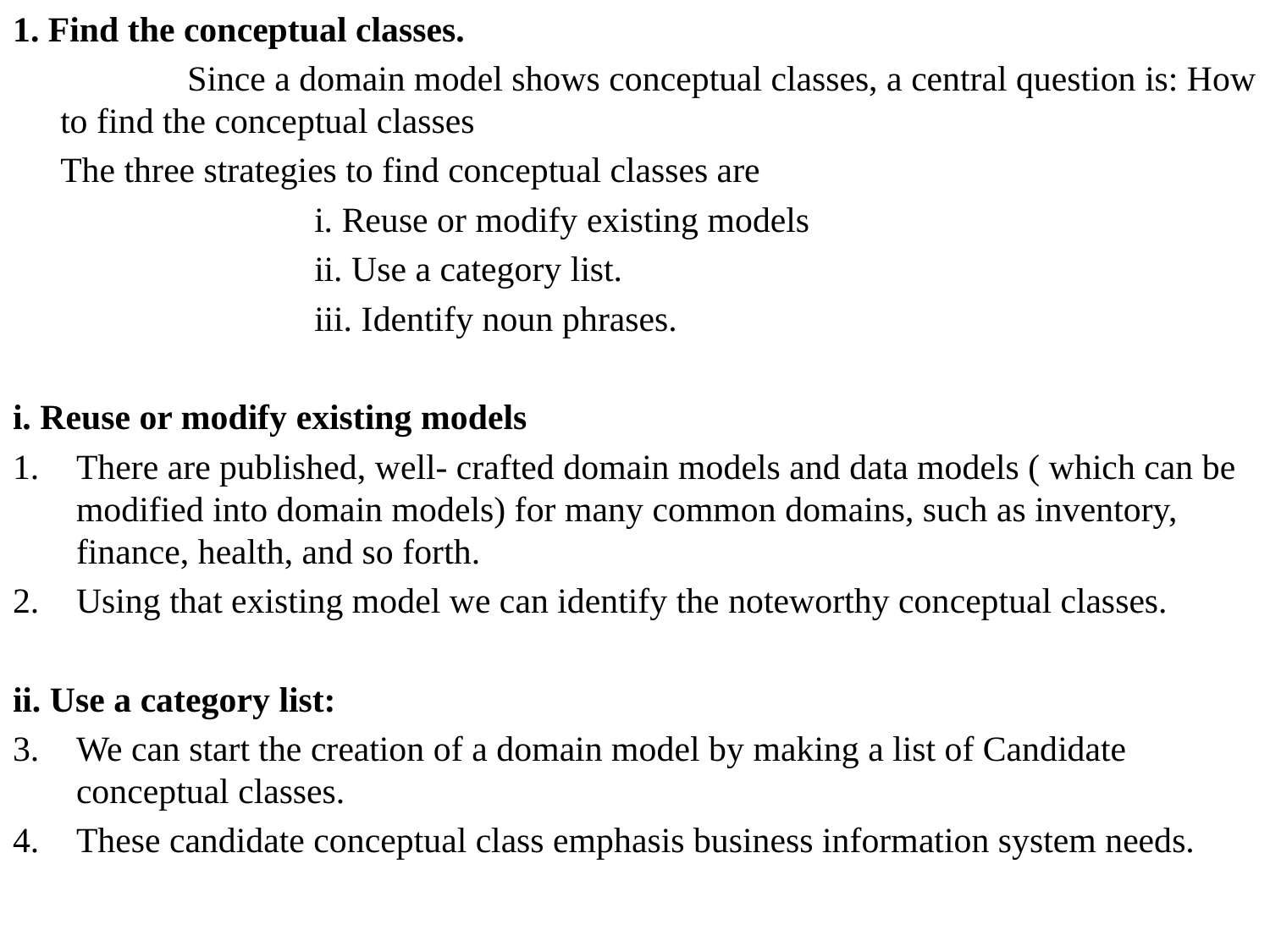

1. Find the conceptual classes.
		Since a domain model shows conceptual classes, a central question is: How to find the conceptual classes
	The three strategies to find conceptual classes are
			i. Reuse or modify existing models
			ii. Use a category list.
			iii. Identify noun phrases.

i. Reuse or modify existing models
There are published, well- crafted domain models and data models ( which can be modified into domain models) for many common domains, such as inventory, finance, health, and so forth.
Using that existing model we can identify the noteworthy conceptual classes.

ii. Use a category list:
We can start the creation of a domain model by making a list of Candidate conceptual classes.
These candidate conceptual class emphasis business information system needs.